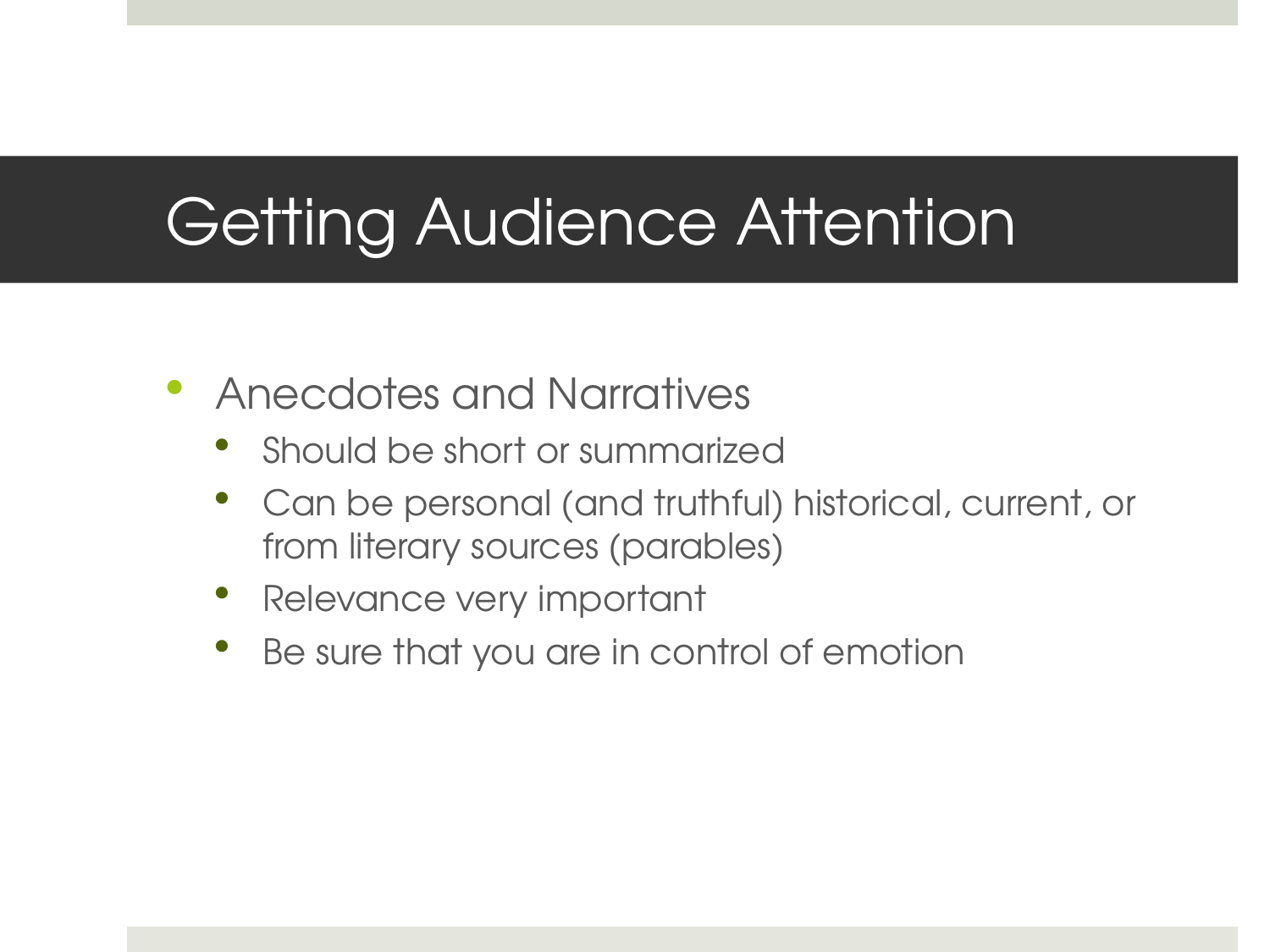

# Getting Audience Attention
Anecdotes and Narratives
Should be short or summarized
Can be personal (and truthful) historical, current, or from literary sources (parables)
Relevance very important
Be sure that you are in control of emotion